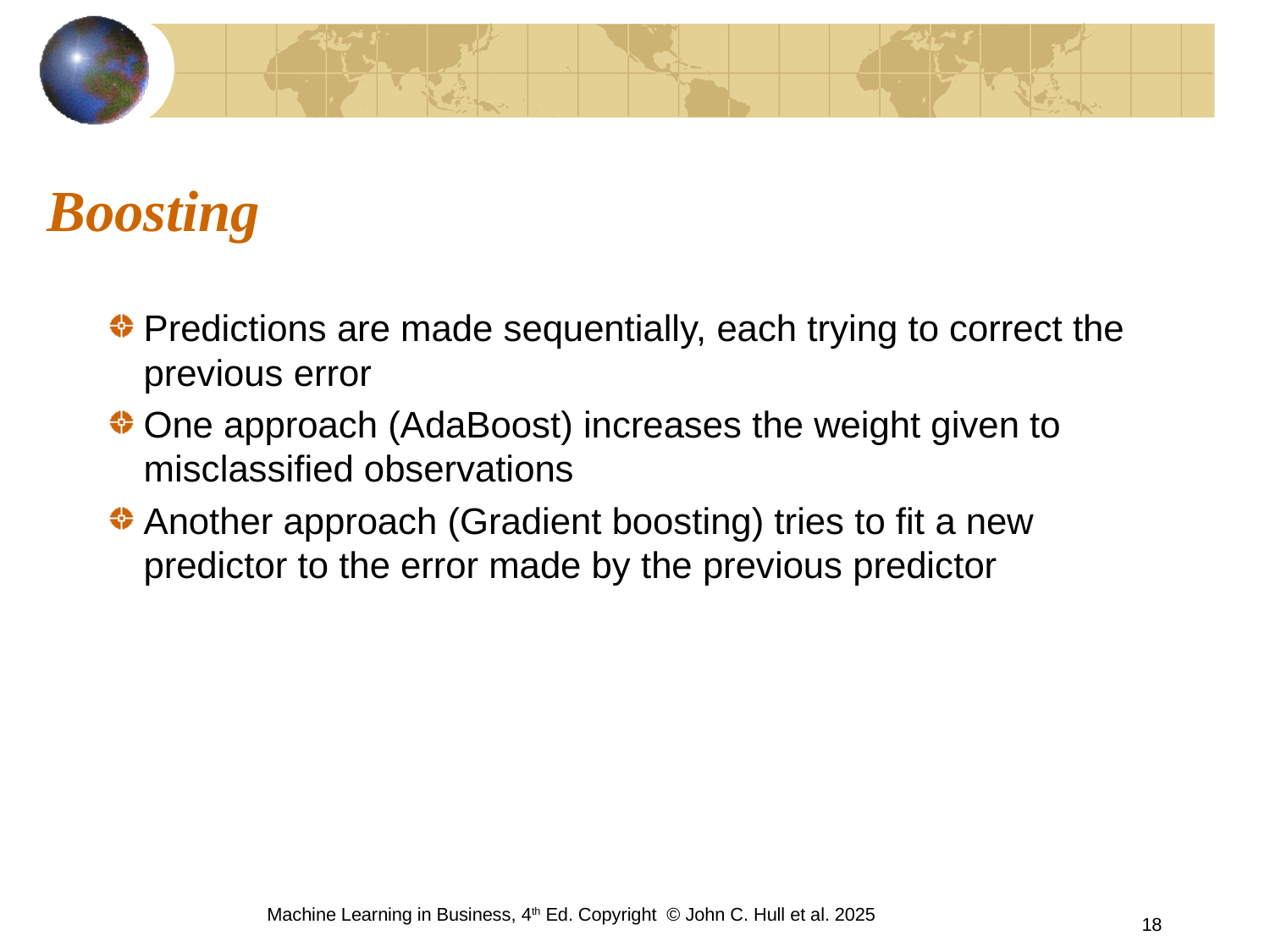

# Boosting
Predictions are made sequentially, each trying to correct the previous error
One approach (AdaBoost) increases the weight given to misclassified observations
Another approach (Gradient boosting) tries to fit a new predictor to the error made by the previous predictor
Machine Learning in Business, 4th Ed. Copyright  © John C. Hull et al. 2025
18